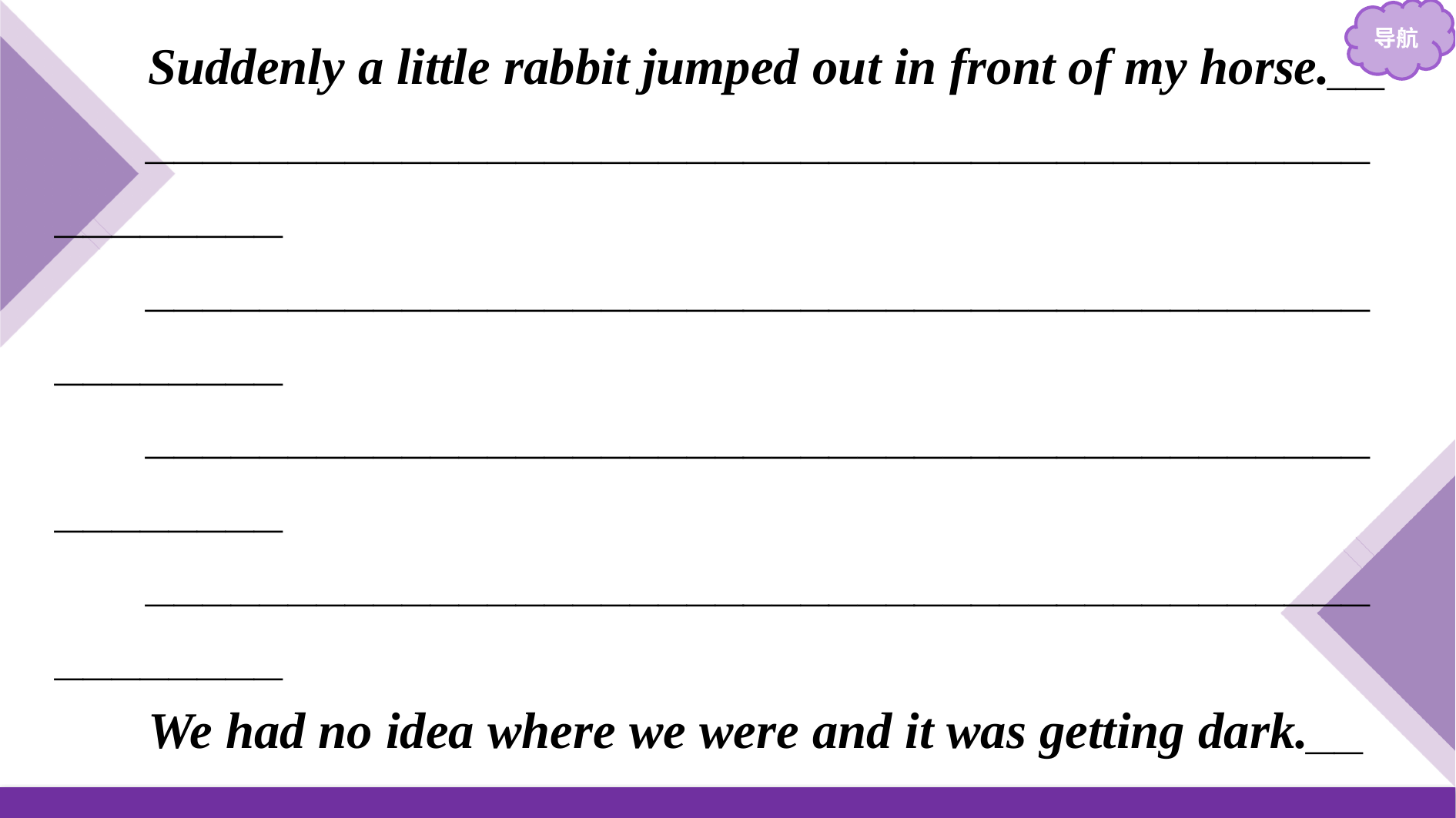

Suddenly a little rabbit jumped out in front of my horse.__
___________________________________________________
___________________________________________________
___________________________________________________
___________________________________________________
We had no idea where we were and it was getting dark.__
___________________________________________________
___________________________________________________
___________________________________________________
___________________________________________________